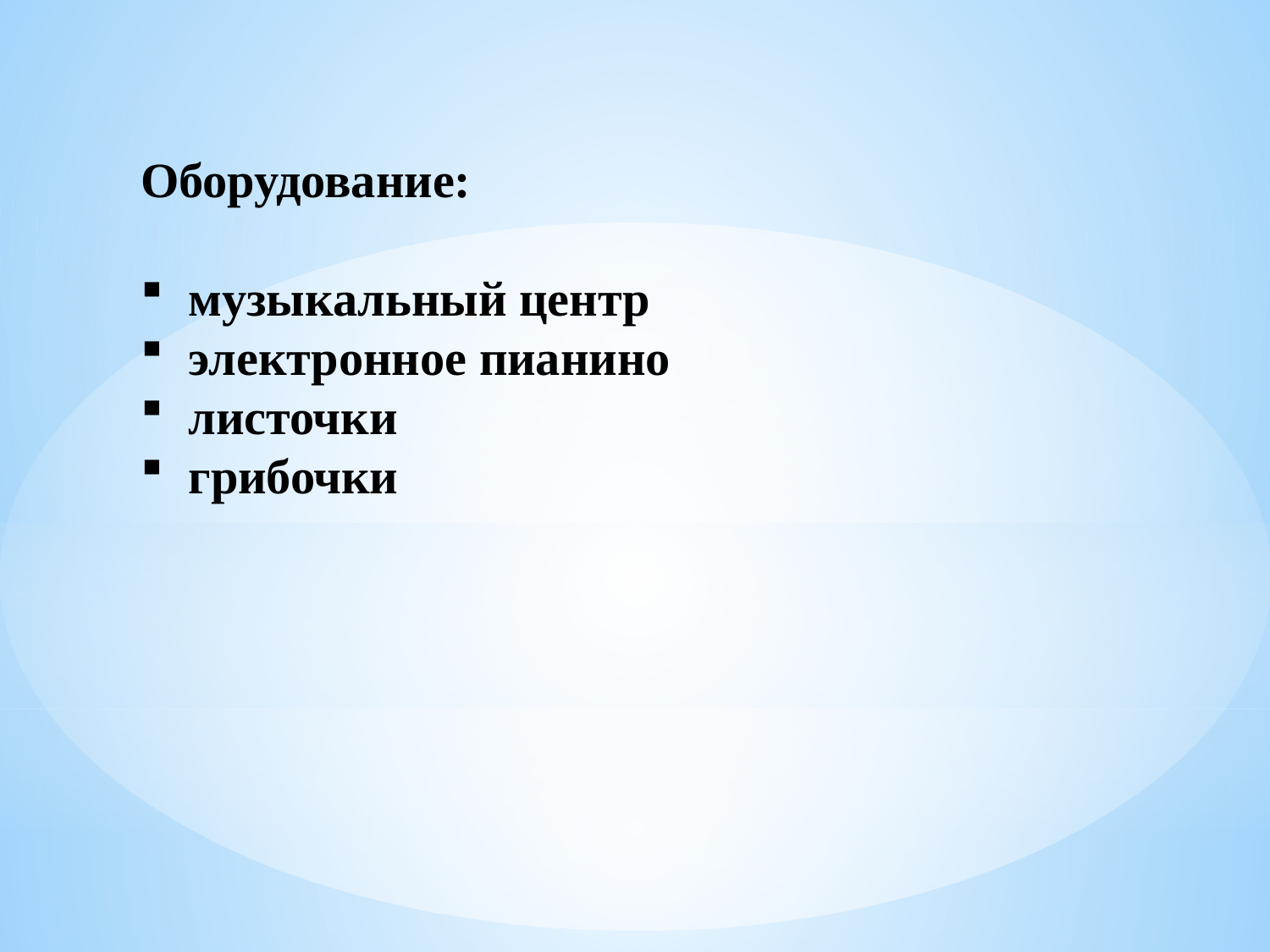

Оборудование:

музыкальный центр
электронное пианино
листочки
грибочки